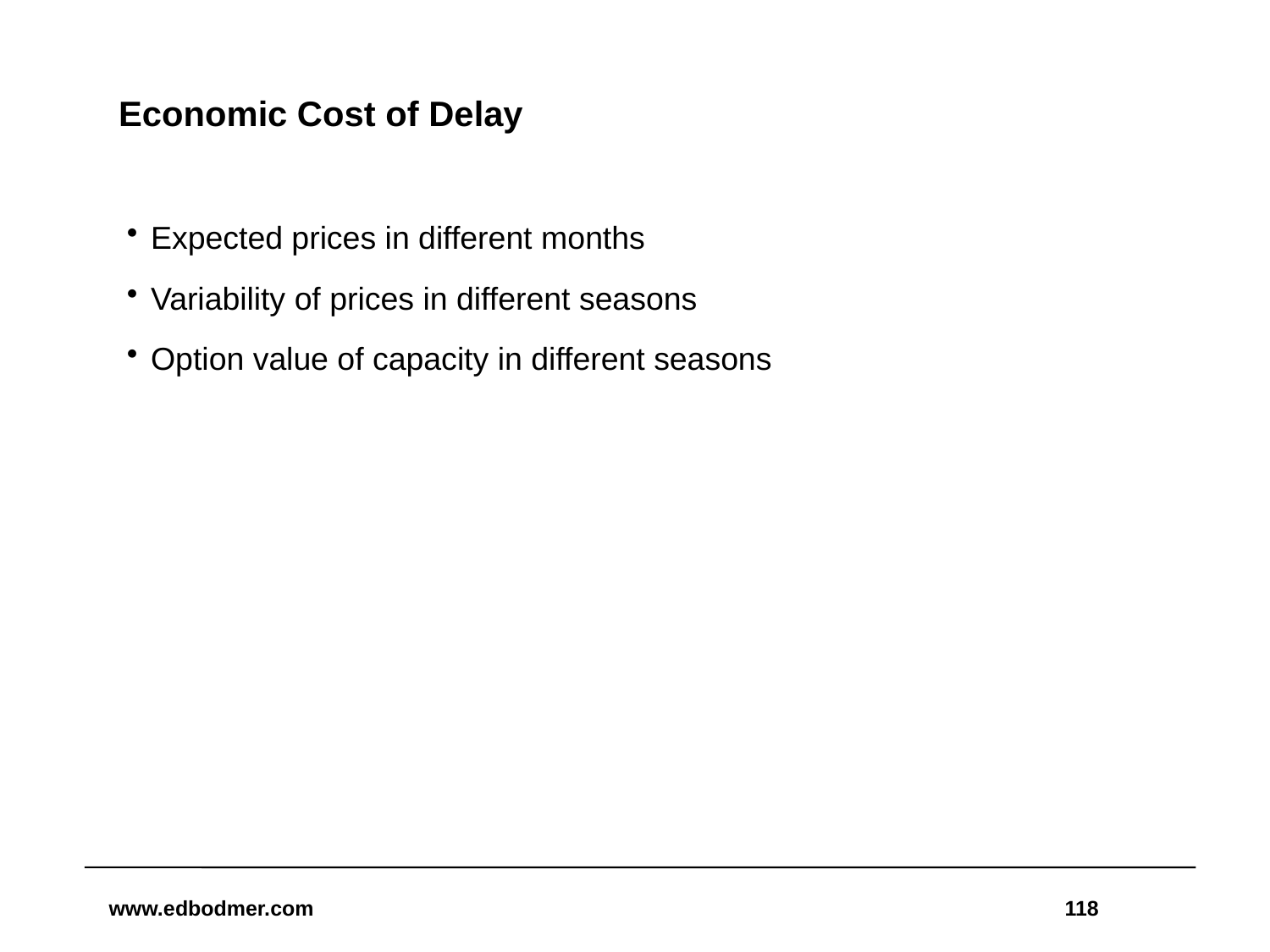

# Economic Cost of Delay
Expected prices in different months
Variability of prices in different seasons
Option value of capacity in different seasons